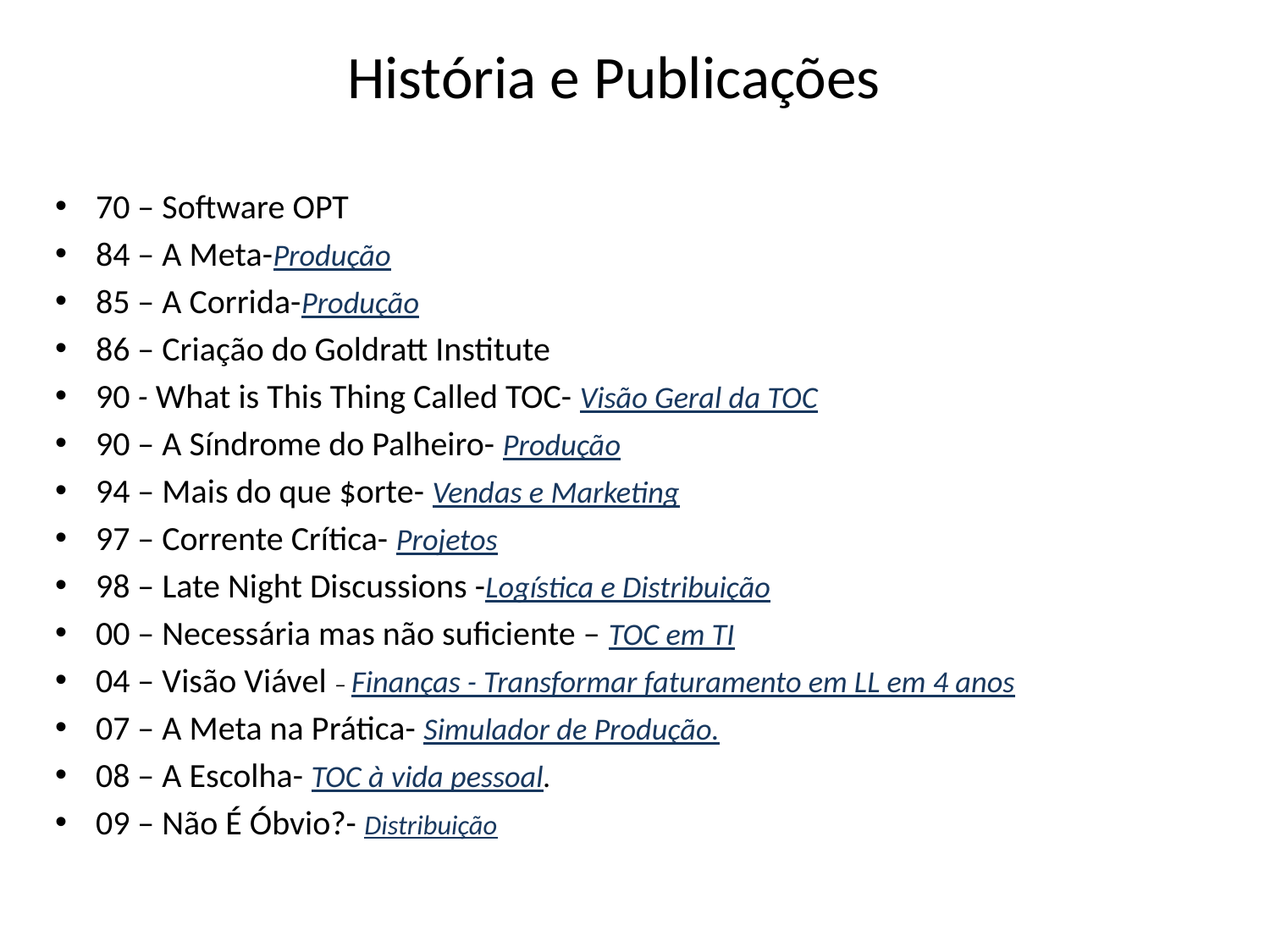

História e Publicações

70 – Software OPT
84 – A Meta-Produção
85 – A Corrida-Produção
86 – Criação do Goldratt Institute
90 - What is This Thing Called TOC- Visão Geral da TOC
90 – A Síndrome do Palheiro- Produção
94 – Mais do que $orte- Vendas e Marketing
97 – Corrente Crítica- Projetos
98 – Late Night Discussions -Logística e Distribuição
00 – Necessária mas não suficiente – TOC em TI
04 – Visão Viável – Finanças - Transformar faturamento em LL em 4 anos
07 – A Meta na Prática- Simulador de Produção.
08 – A Escolha- TOC à vida pessoal.
09 – Não É Óbvio?- Distribuição